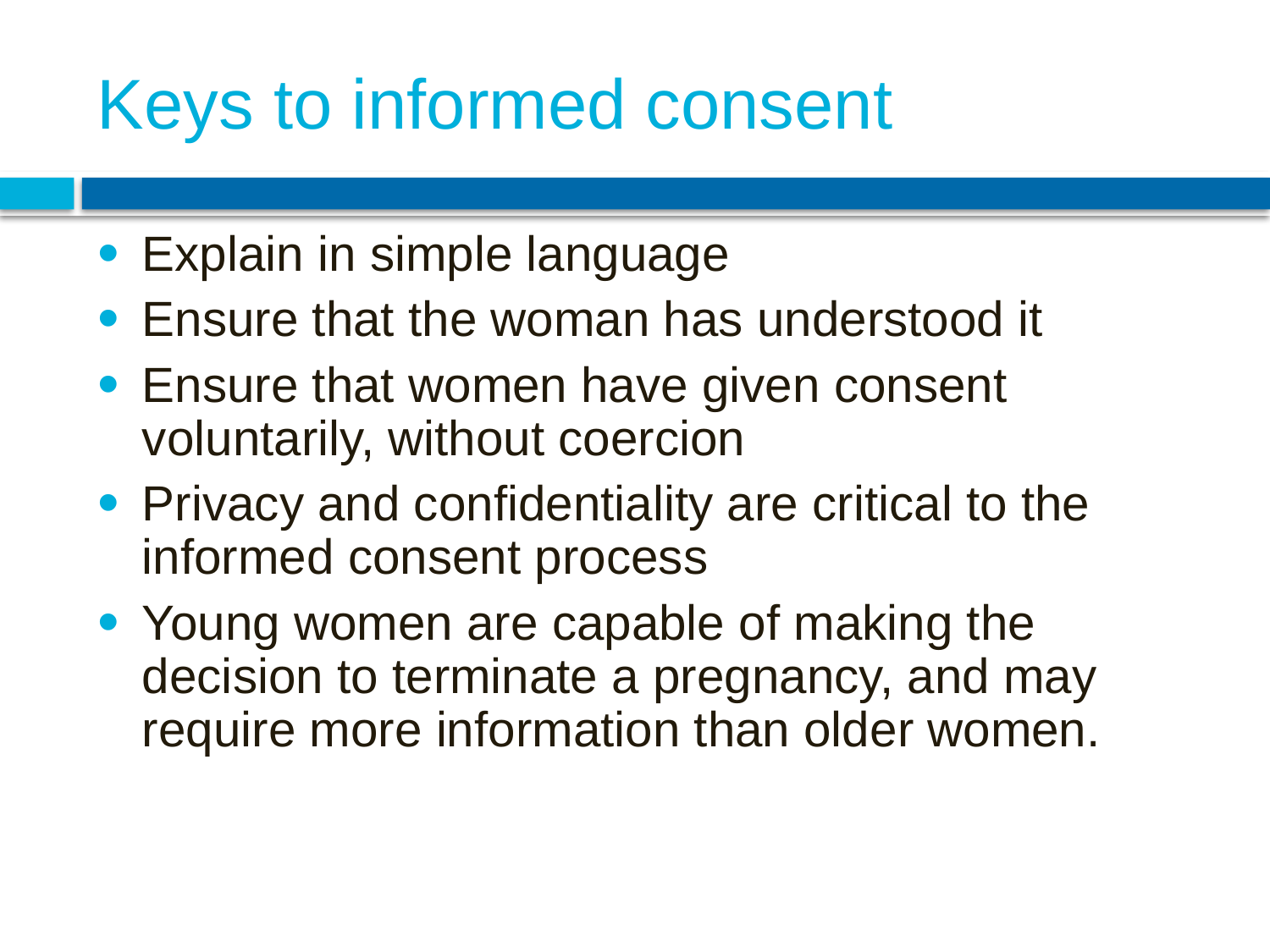

# Keys to informed consent
Explain in simple language
Ensure that the woman has understood it
Ensure that women have given consent voluntarily, without coercion
Privacy and confidentiality are critical to the informed consent process
Young women are capable of making the decision to terminate a pregnancy, and may require more information than older women.